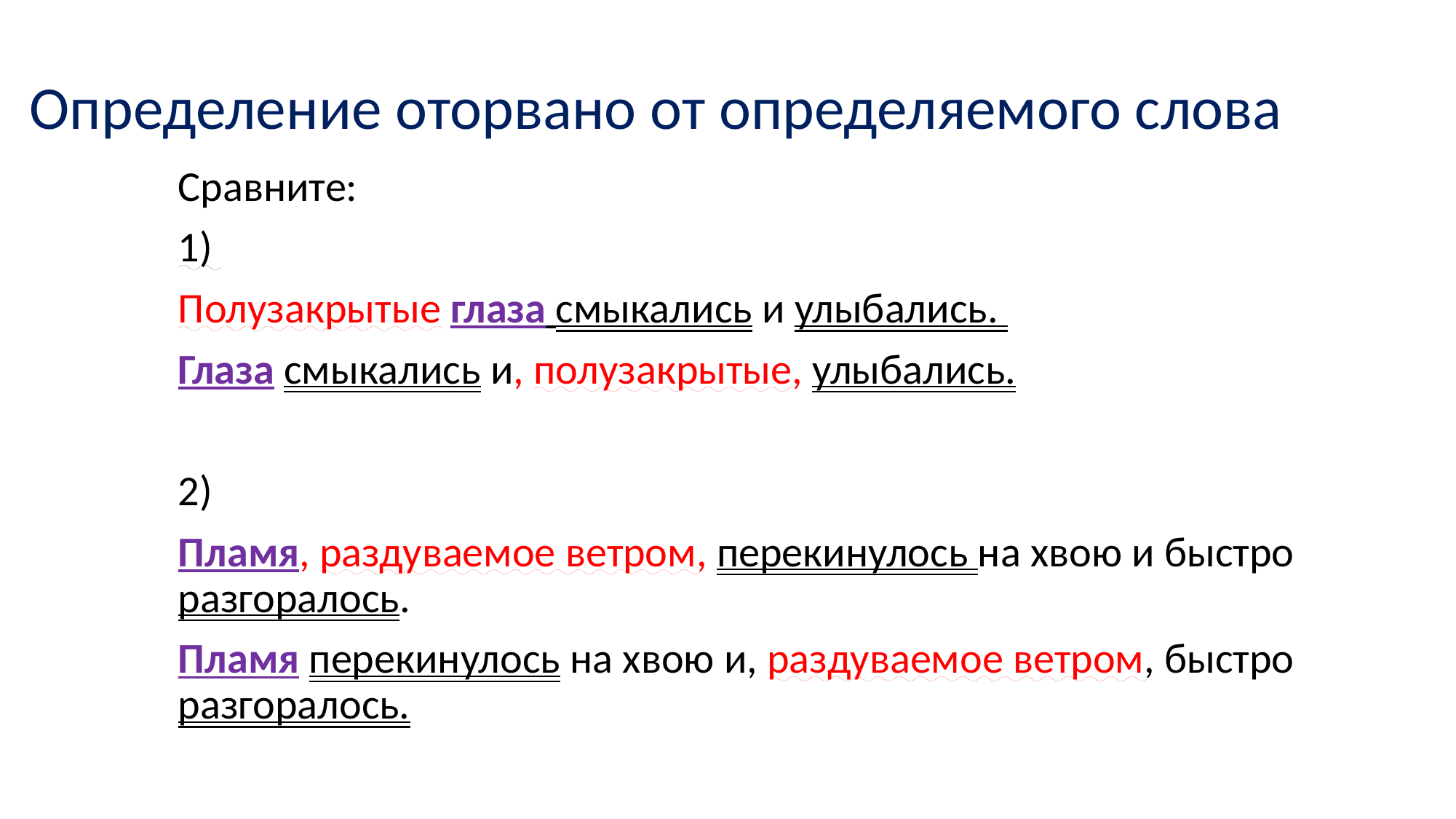

# Определение оторвано от определяемого слова
Сравните:
1)
Полузакрытые глаза смыкались и улыбались.
Глаза смыкались и, полузакрытые, улыбались.

2)
Пламя, раздуваемое ветром, перекинулось на хвою и быстро разгоралось.
Пламя перекинулось на хвою и, раздуваемое ветром, быстро разгоралось.